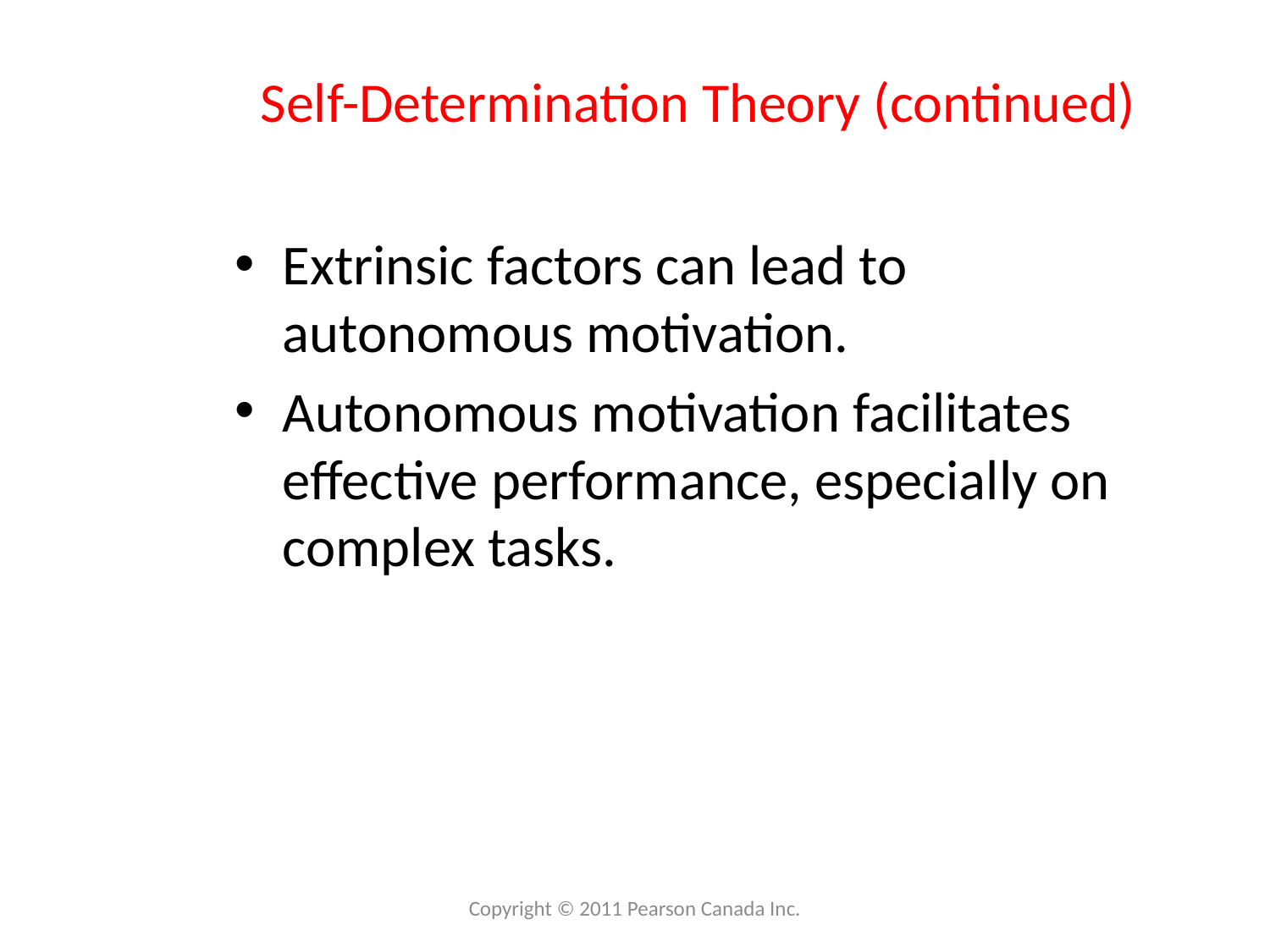

# Self-Determination Theory (continued)
Extrinsic factors can lead to autonomous motivation.
Autonomous motivation facilitates effective performance, especially on complex tasks.

Copyright © 2011 Pearson Canada Inc.